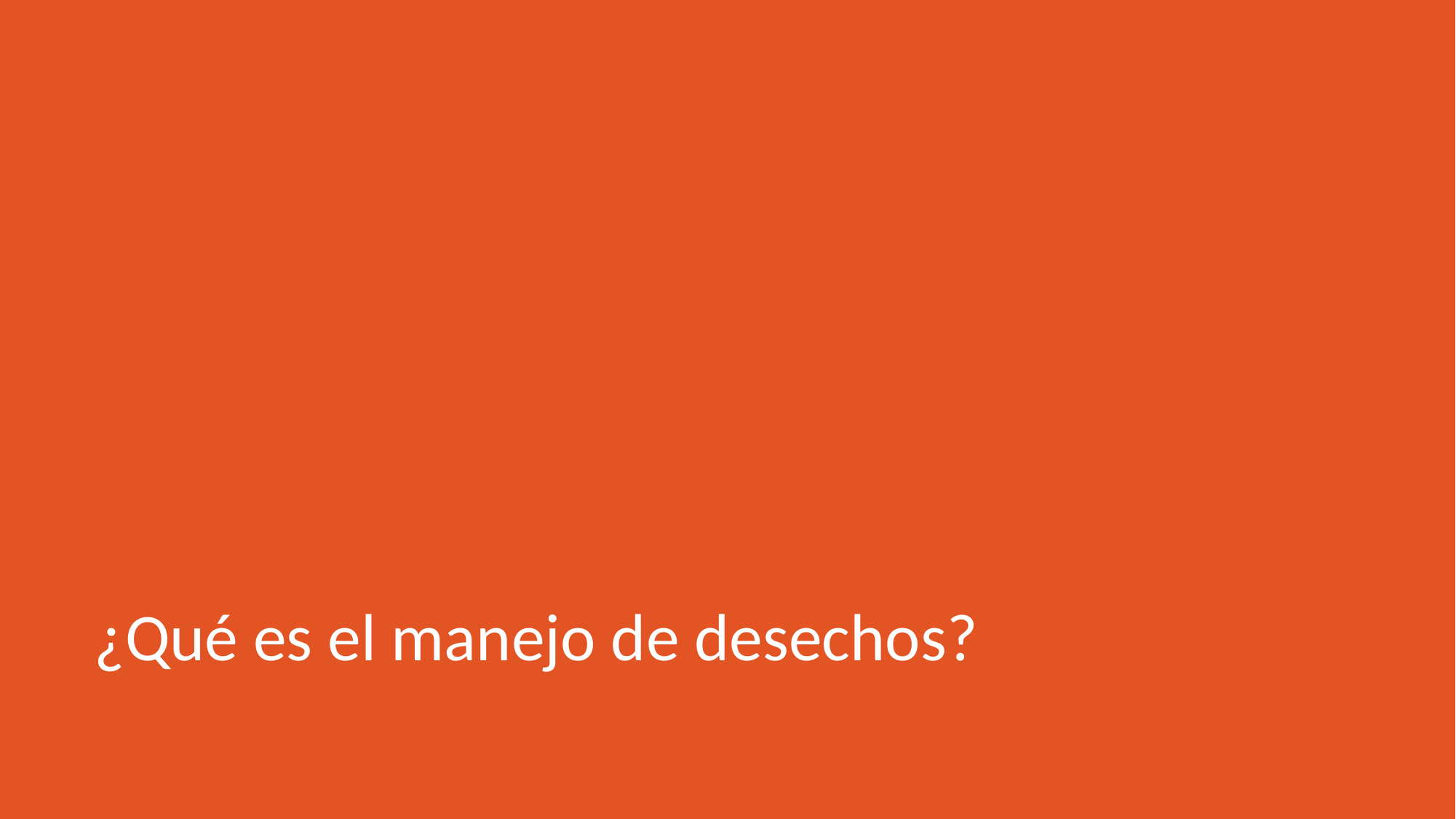

# ¿Qué es el manejo de desechos?